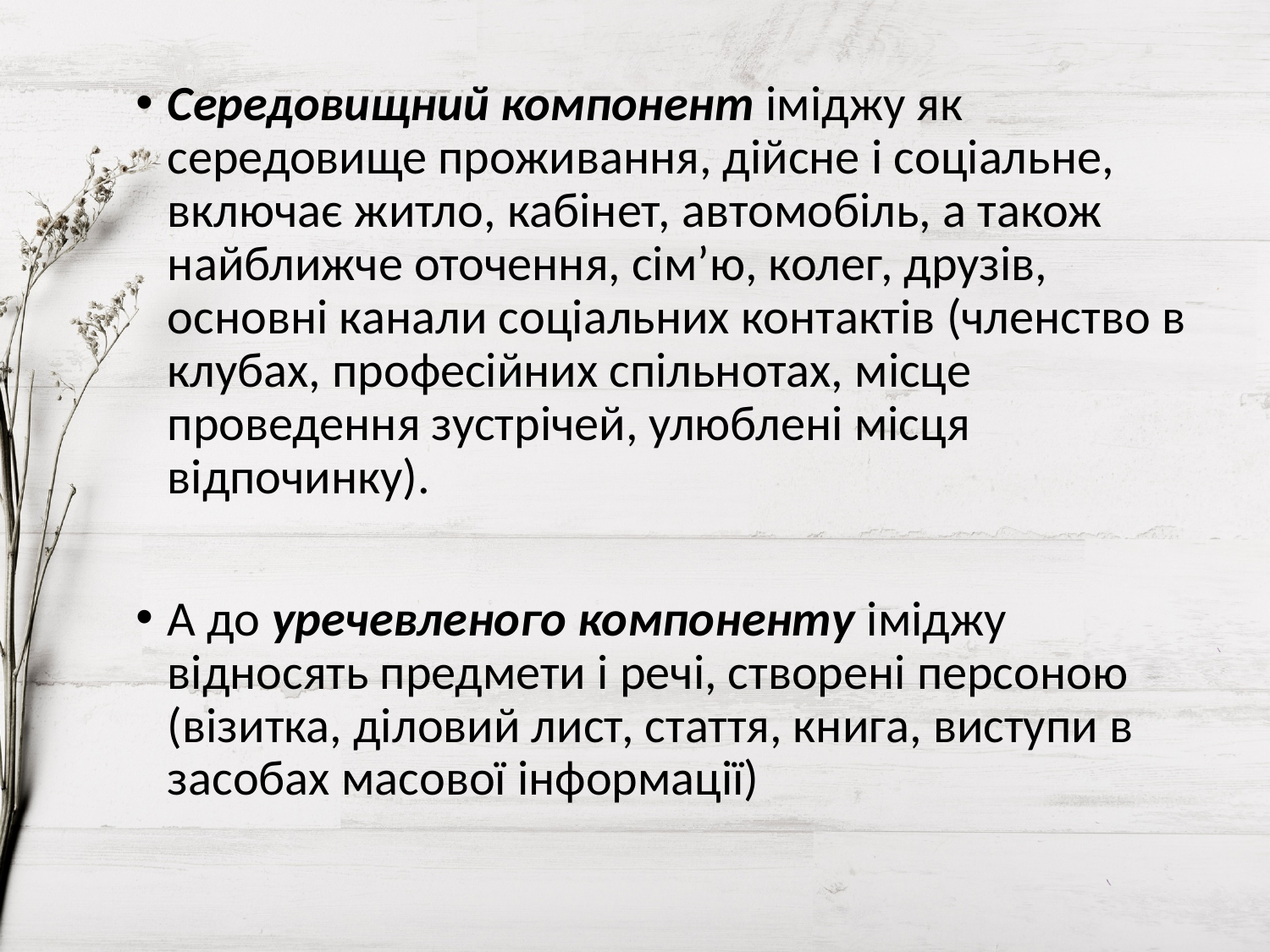

Середовищний компонент іміджу як середовище проживання, дійсне і соціальне, включає житло, кабінет, автомобіль, а також найближче оточення, сім’ю, колег, друзів, основні канали соціальних контактів (членство в клубах, професійних спільнотах, місце проведення зустрічей, улюблені місця відпочинку).

А до уречевленого компоненту іміджу відносять предмети і речі, створені персоною (візитка, діловий лист, стаття, книга, виступи в засобах масової інформації)